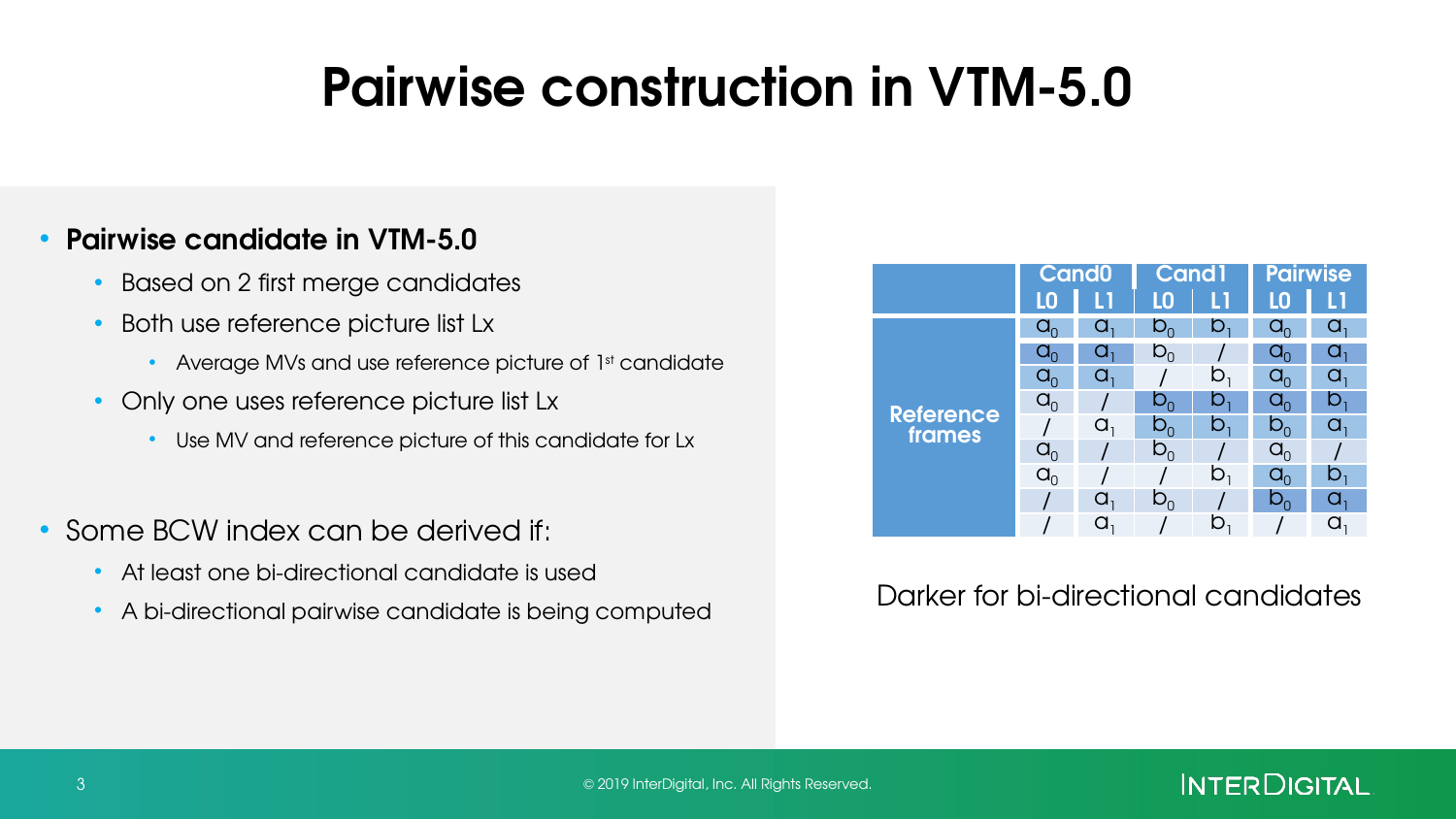

Pairwise construction in VTM-5.0
Pairwise candidate in VTM-5.0
Based on 2 first merge candidates
Both use reference picture list Lx
Average MVs and use reference picture of 1st candidate
Only one uses reference picture list Lx
Use MV and reference picture of this candidate for Lx

Some BCW index can be derived if:
At least one bi-directional candidate is used
A bi-directional pairwise candidate is being computed
|  | Cand0 |  | Cand1 |  | Pairwise |  |
| --- | --- | --- | --- | --- | --- | --- |
|  | L0 | L1 | L0 | L1 | L0 | L1 |
| Reference frames | a0 | a1 | b0 | b1 | a0 | a1 |
|  | a0 | a1 | b0 | / | a0 | a1 |
|  | a0 | a1 | / | b1 | a0 | a1 |
|  | a0 | / | b0 | b1 | a0 | b1 |
|  | / | a1 | b0 | b1 | b0 | a1 |
|  | a0 | / | b0 | / | a0 | / |
|  | a0 | / | / | b1 | a0 | b1 |
|  | / | a1 | b0 | / | b0 | a1 |
|  | / | a1 | / | b1 | / | a1 |
Darker for bi-directional candidates
3
© 2019 InterDigital, Inc. All Rights Reserved.